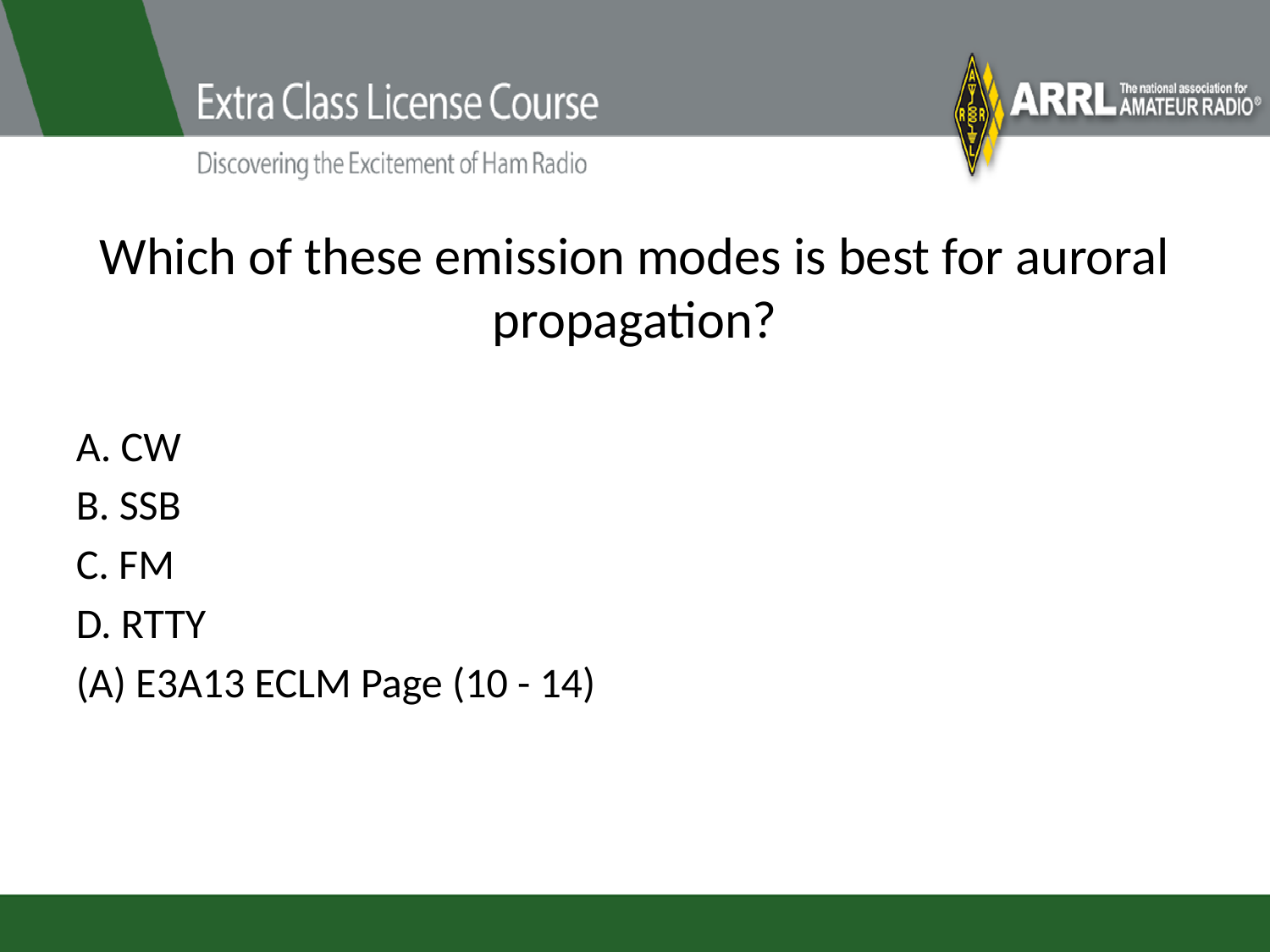

# Which of these emission modes is best for auroral propagation?
A. CW
B. SSB
C. FM
D. RTTY
(A) E3A13 ECLM Page (10 - 14)